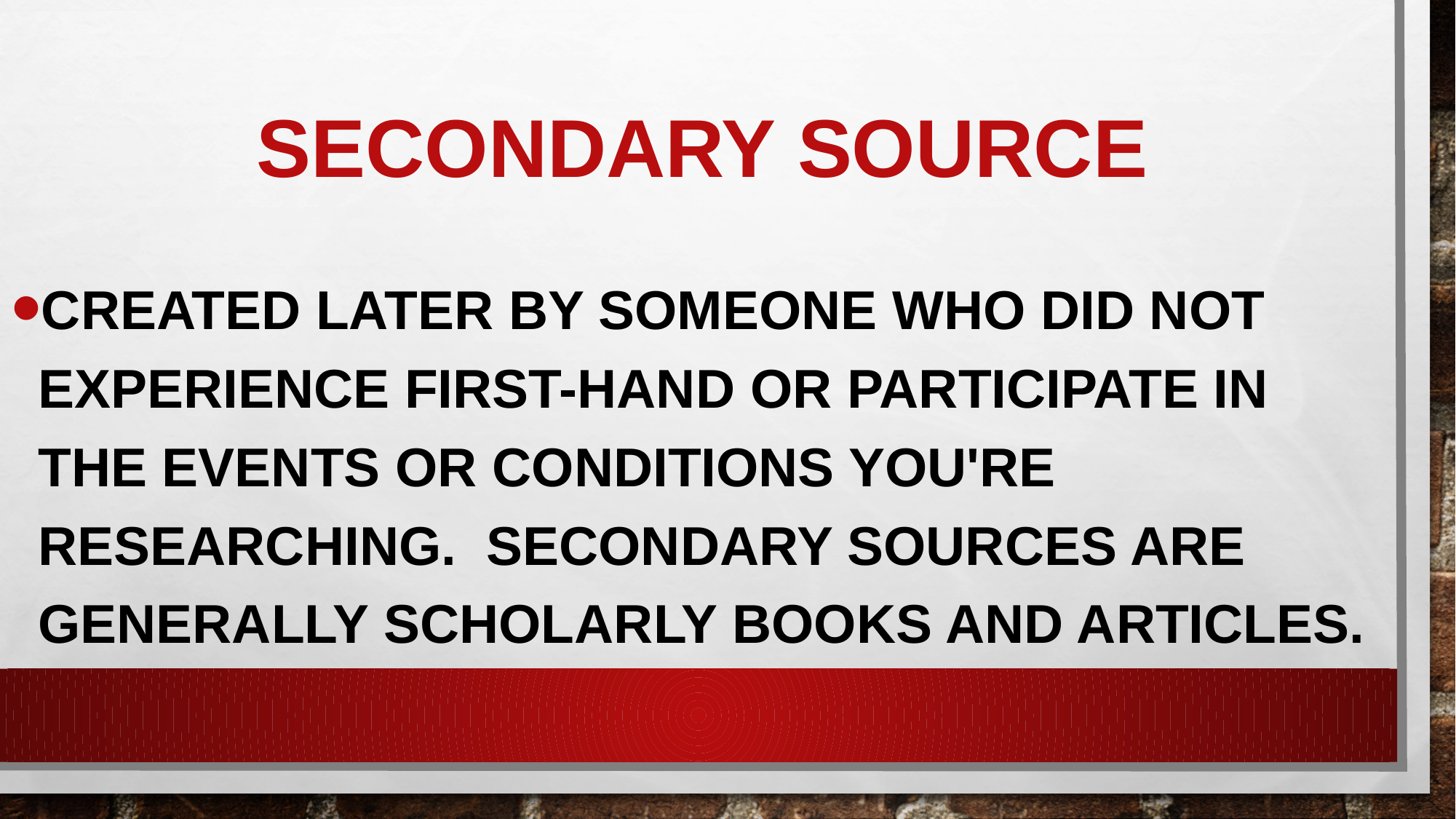

# Secondary source
created later by someone who did not experience first-hand or participate in the events or conditions you're researching.  secondary sources are generally scholarly books and articles.